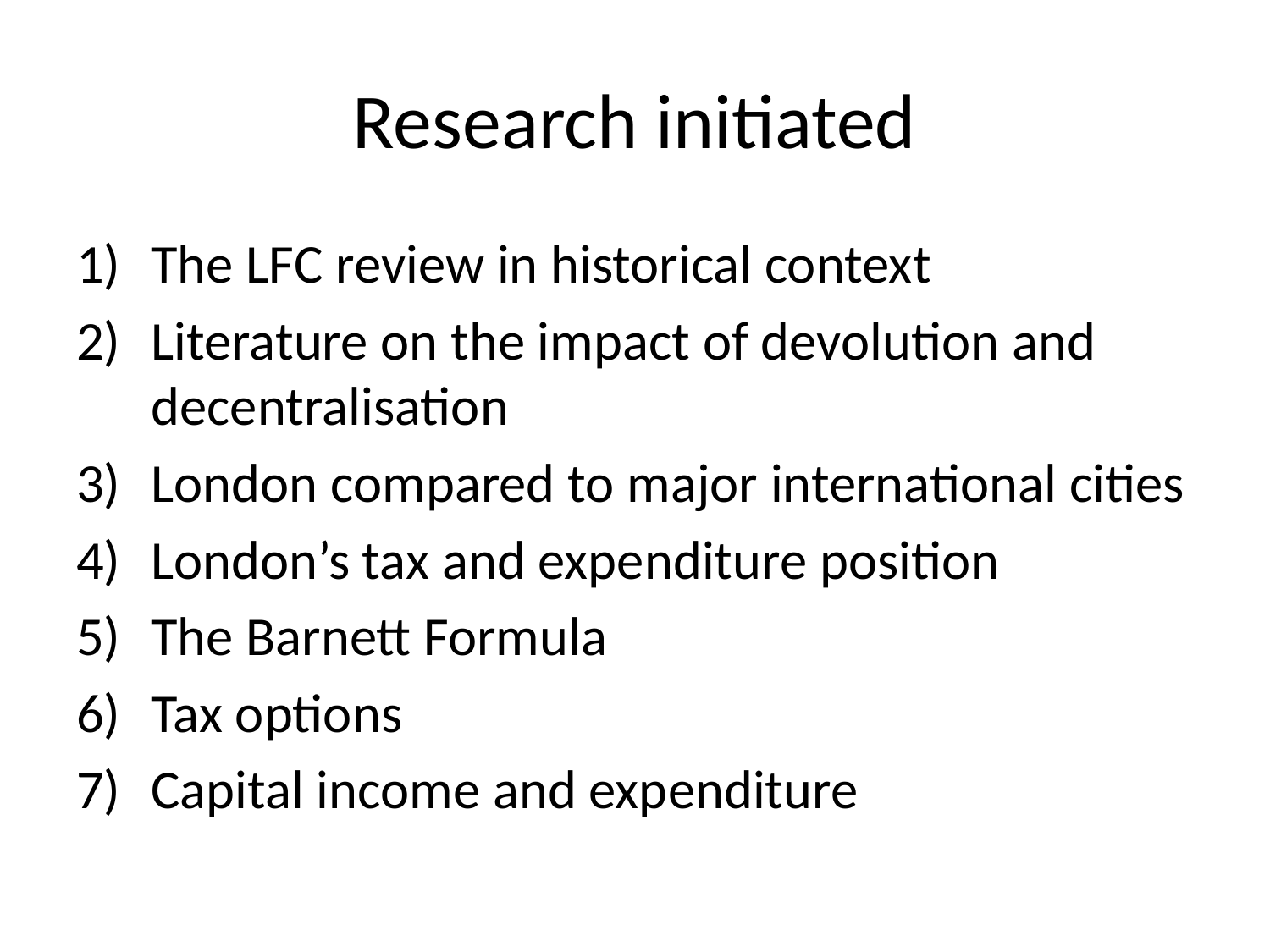

# Research initiated
The LFC review in historical context
Literature on the impact of devolution and decentralisation
London compared to major international cities
London’s tax and expenditure position
The Barnett Formula
Tax options
Capital income and expenditure